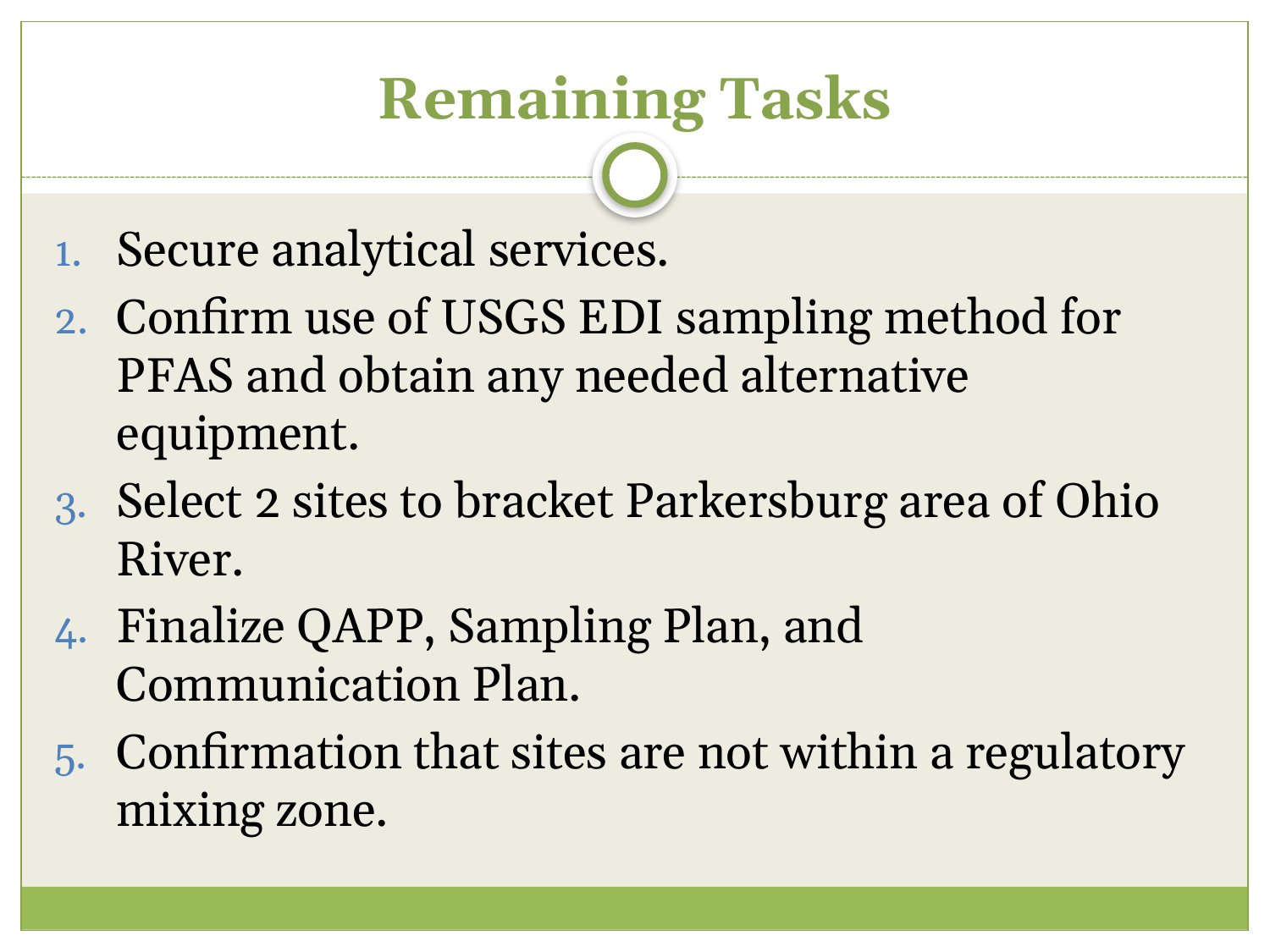

# Remaining Tasks
Secure analytical services.
Confirm use of USGS EDI sampling method for PFAS and obtain any needed alternative equipment.
Select 2 sites to bracket Parkersburg area of Ohio River.
Finalize QAPP, Sampling Plan, and Communication Plan.
Confirmation that sites are not within a regulatory mixing zone.